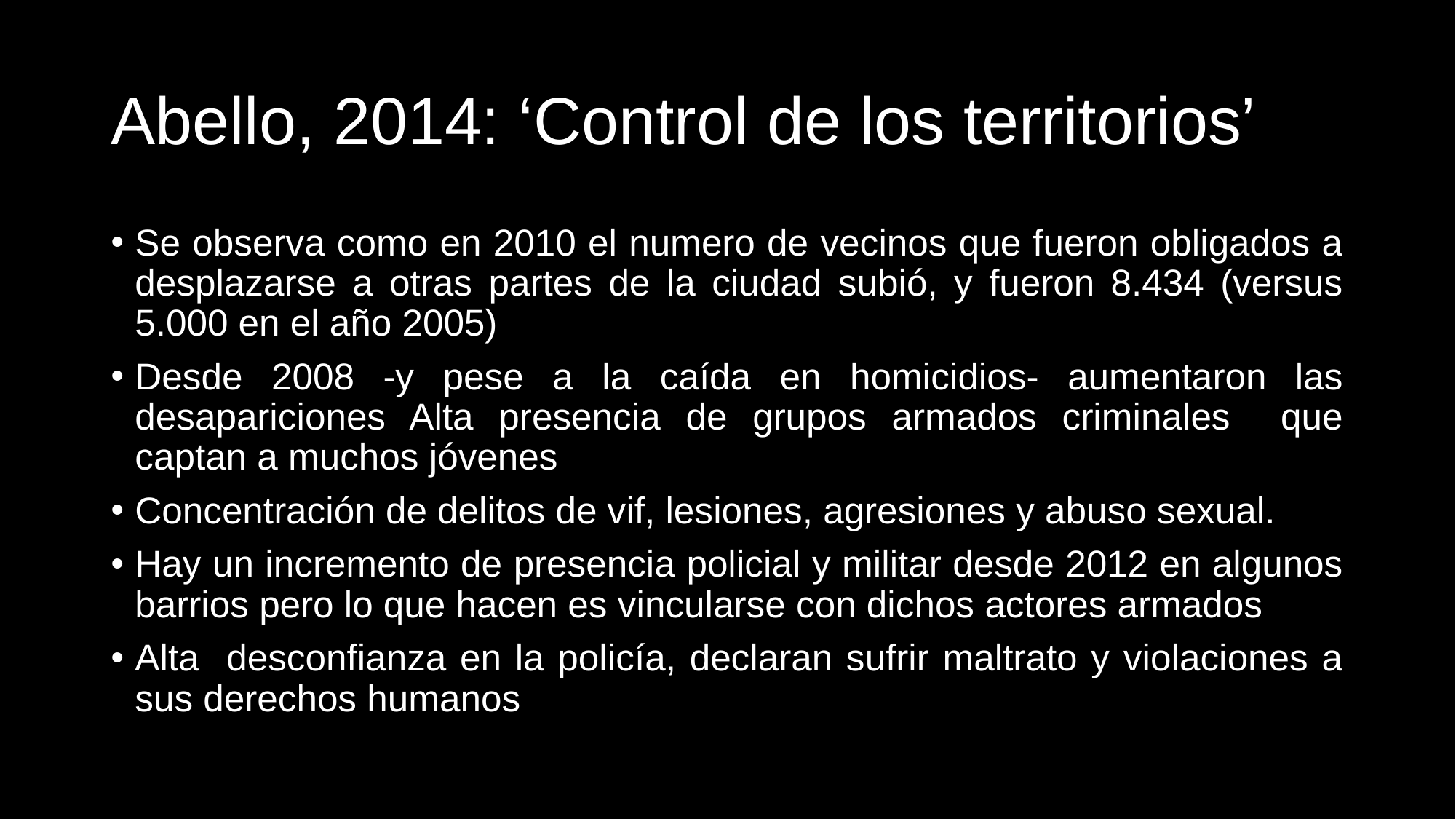

# Abello, 2014: ‘Control de los territorios’
Se observa como en 2010 el numero de vecinos que fueron obligados a desplazarse a otras partes de la ciudad subió, y fueron 8.434 (versus 5.000 en el año 2005)
Desde 2008 -y pese a la caída en homicidios- aumentaron las desapariciones Alta presencia de grupos armados criminales  que captan a muchos jóvenes
Concentración de delitos de vif, lesiones, agresiones y abuso sexual.
Hay un incremento de presencia policial y militar desde 2012 en algunos barrios pero lo que hacen es vincularse con dichos actores armados
Alta  desconfianza en la policía, declaran sufrir maltrato y violaciones a sus derechos humanos